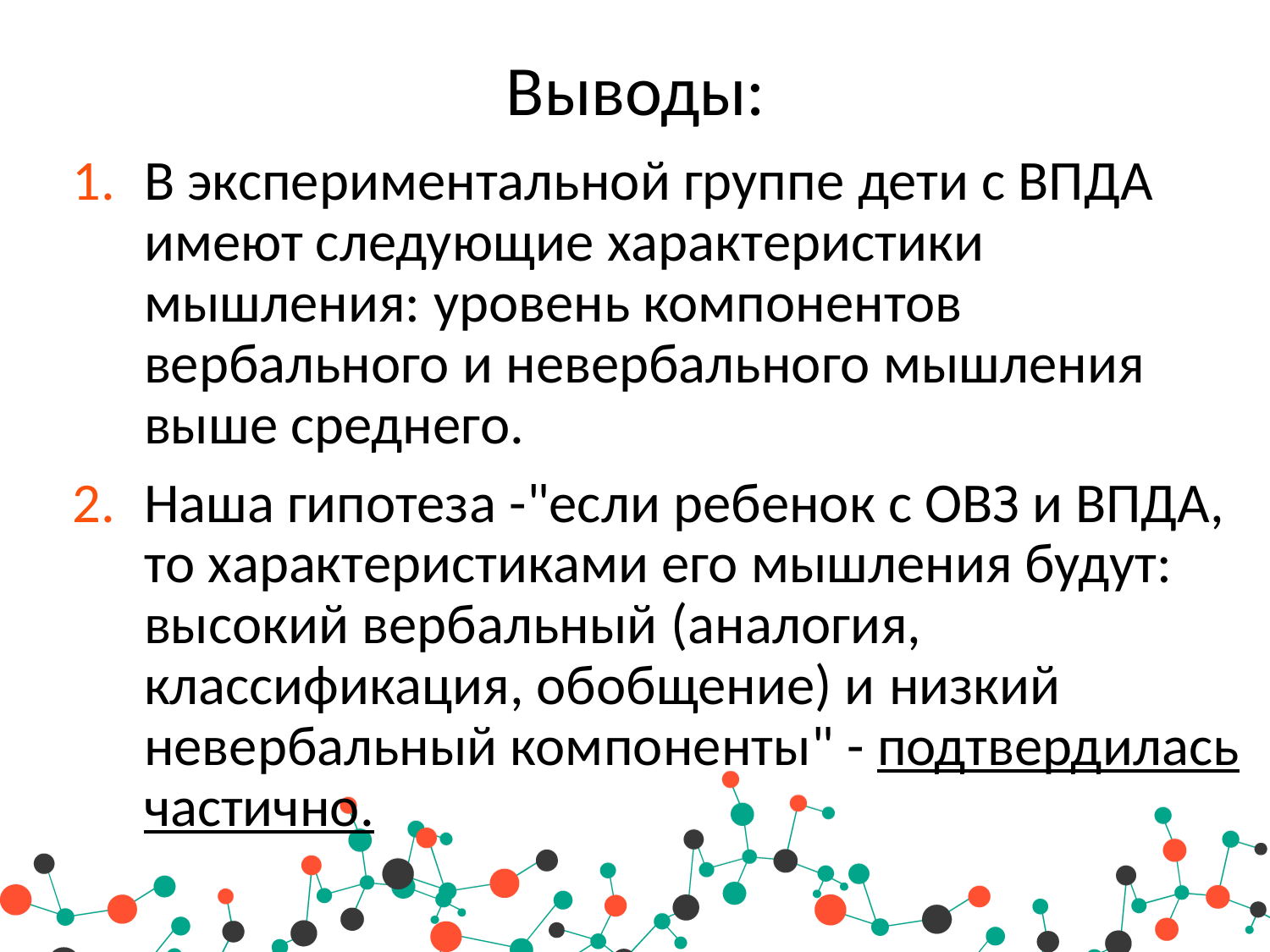

# Выводы:

В экспериментальной группе дети с ВПДА имеют следующие характеристики мышления: уровень компонентов вербального и невербального мышления выше среднего.
Наша гипотеза -"если ребенок с ОВЗ и ВПДА, то характеристиками его мышления будут: высокий вербальный (аналогия, классификация, обобщение) и низкий невербальный компоненты" - подтвердилась частично.